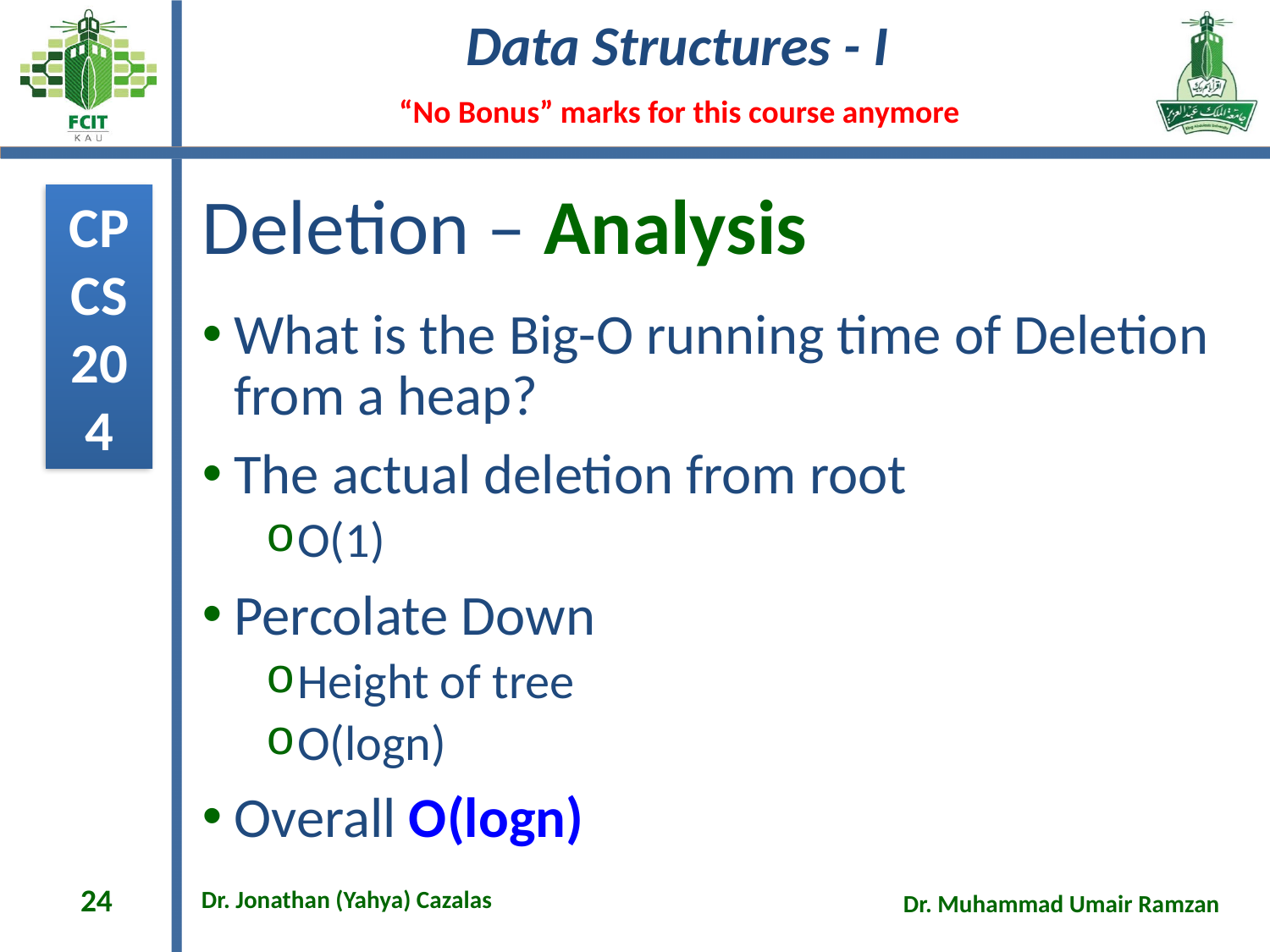

# Deletion – Analysis
What is the Big-O running time of Deletion from a heap?
The actual deletion from root
O(1)
Percolate Down
Height of tree
O(logn)
Overall O(logn)
24